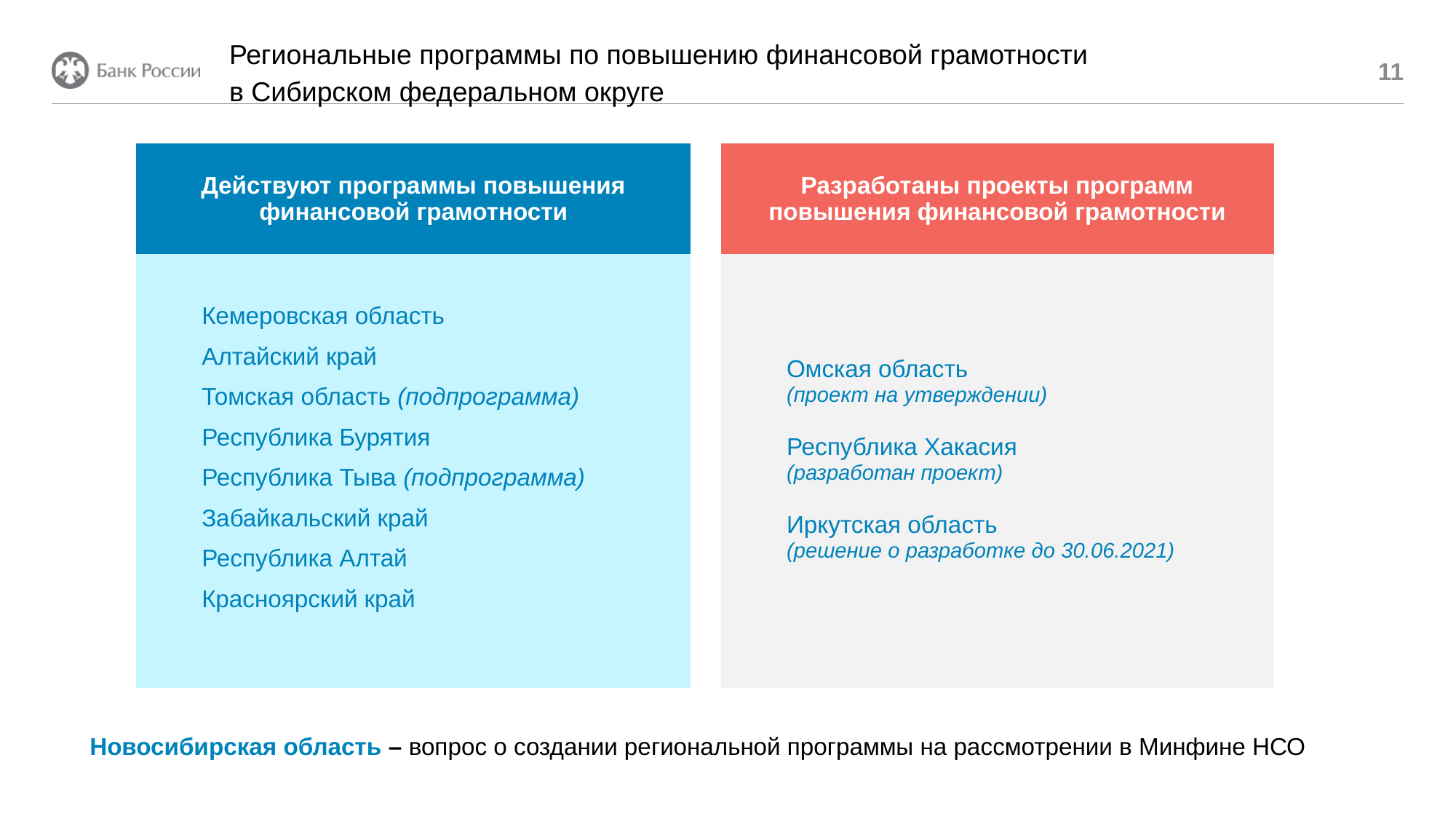

# Региональные программы по повышению финансовой грамотности в Сибирском федеральном округе
11
| Действуют программы повышения финансовой грамотности |  | Разработаны проекты программ повышения финансовой грамотности |
| --- | --- | --- |
| Кемеровская область Алтайский край Томская область (подпрограмма) Республика Бурятия Республика Тыва (подпрограмма) Забайкальский край Республика Алтай Красноярский край |  | Омская область (проект на утверждении) Республика Хакасия (разработан проект) Иркутская область (решение о разработке до 30.06.2021) |
Новосибирская область – вопрос о создании региональной программы на рассмотрении в Минфине НСО